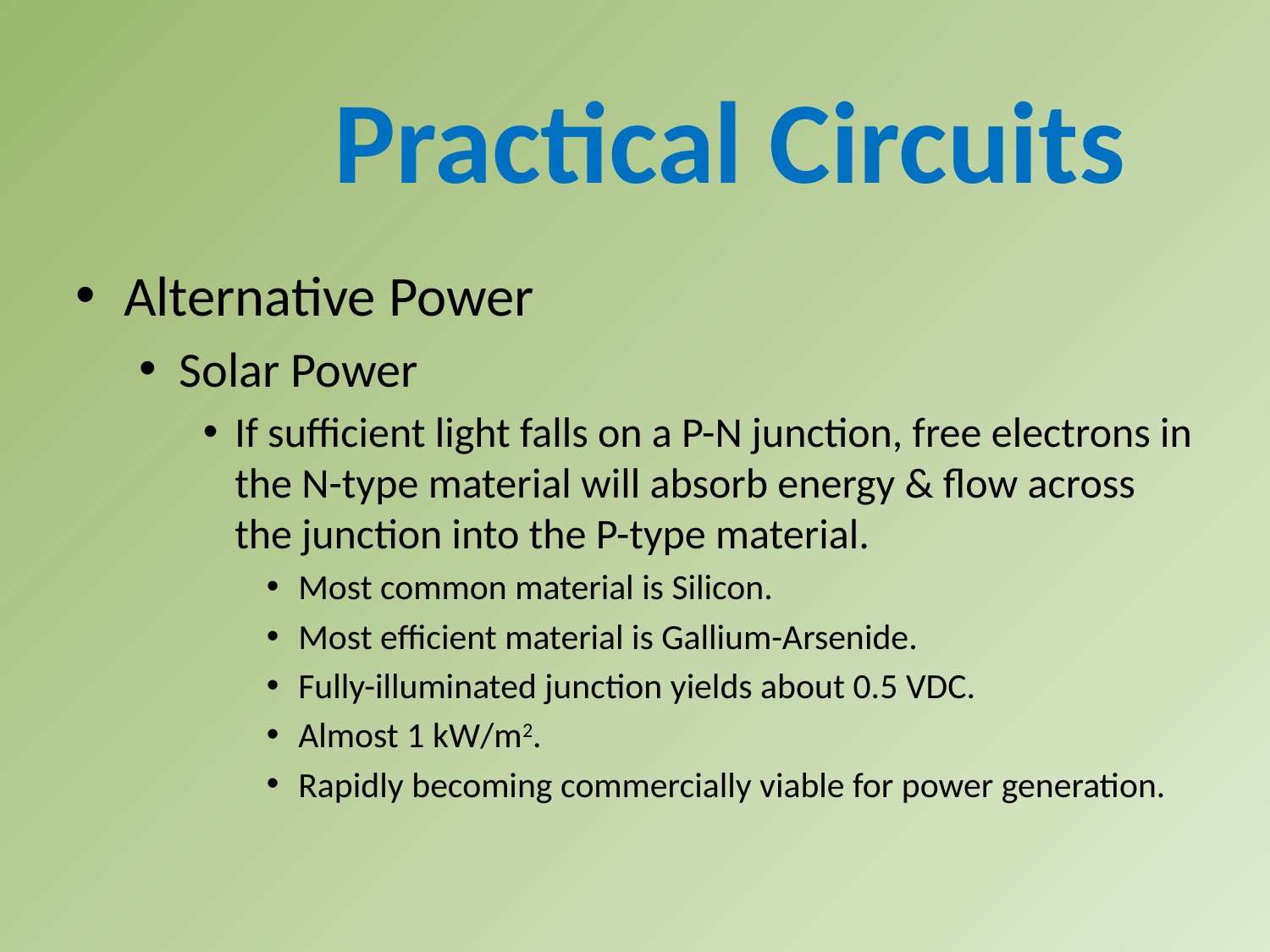

Practical Circuits
Alternative Power
Solar Power
If sufficient light falls on a P-N junction, free electrons in the N-type material will absorb energy & flow across the junction into the P-type material.
Most common material is Silicon.
Most efficient material is Gallium-Arsenide.
Fully-illuminated junction yields about 0.5 VDC.
Almost 1 kW/m2.
Rapidly becoming commercially viable for power generation.